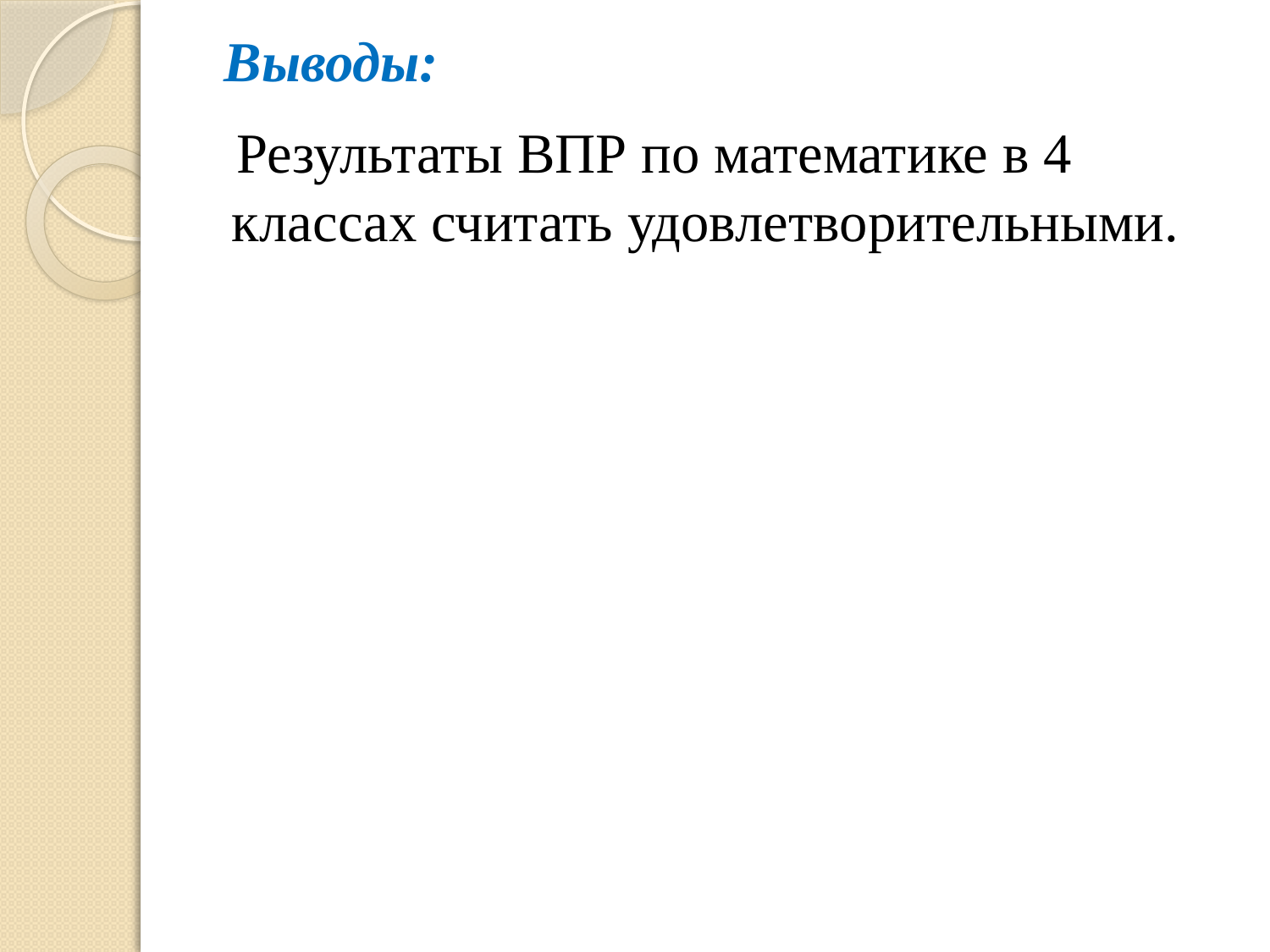

# Выводы:
   Результаты ВПР по математике в 4  классах считать удовлетворительными.